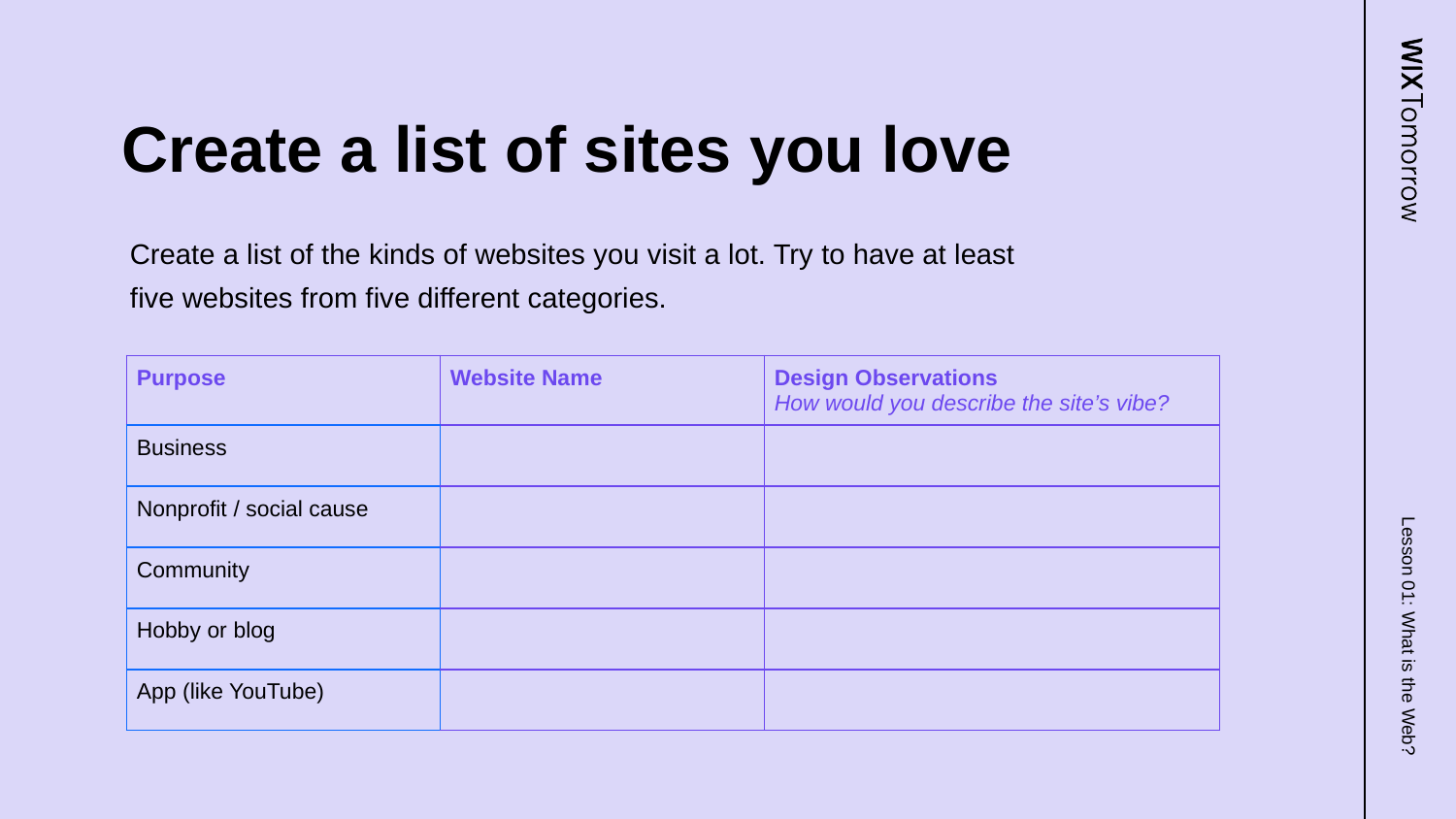

# Create a list of sites you love
Create a list of the kinds of websites you visit a lot. Try to have at least five websites from five different categories.
| Purpose | Website Name | Design Observations How would you describe the site’s vibe? |
| --- | --- | --- |
| Business |  |  |
| Nonprofit / social cause |  |  |
| Community |  |  |
| Hobby or blog |  |  |
| App (like YouTube) |  |  |